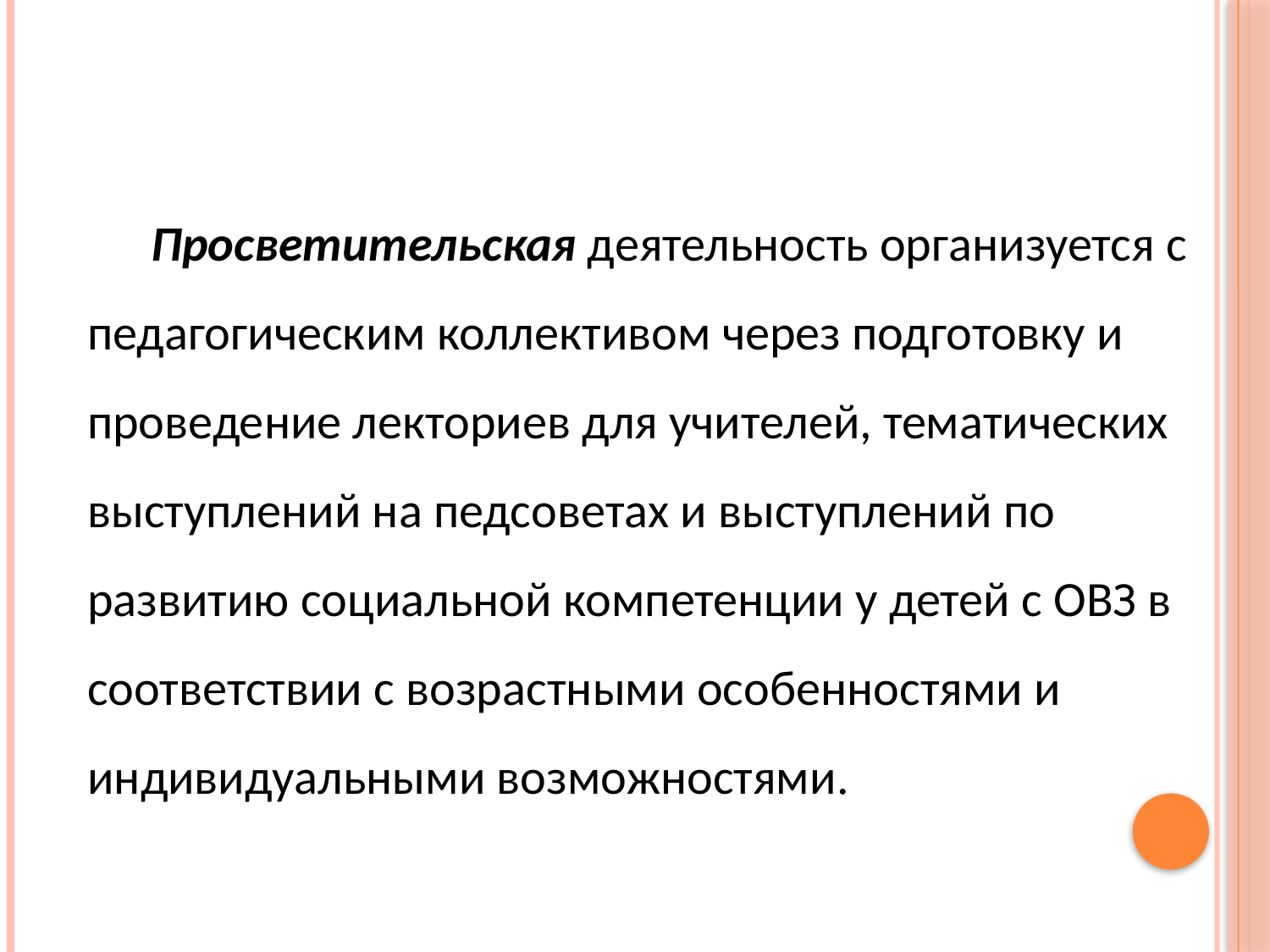

Просветительская деятельность организуется с педагогическим коллективом через подготовку и проведение лекториев для учителей, тематических выступлений на педсоветах и выступлений по развитию социальной компетенции у детей с ОВЗ в соответствии с возрастными особенностями и индивидуальными возможностями.